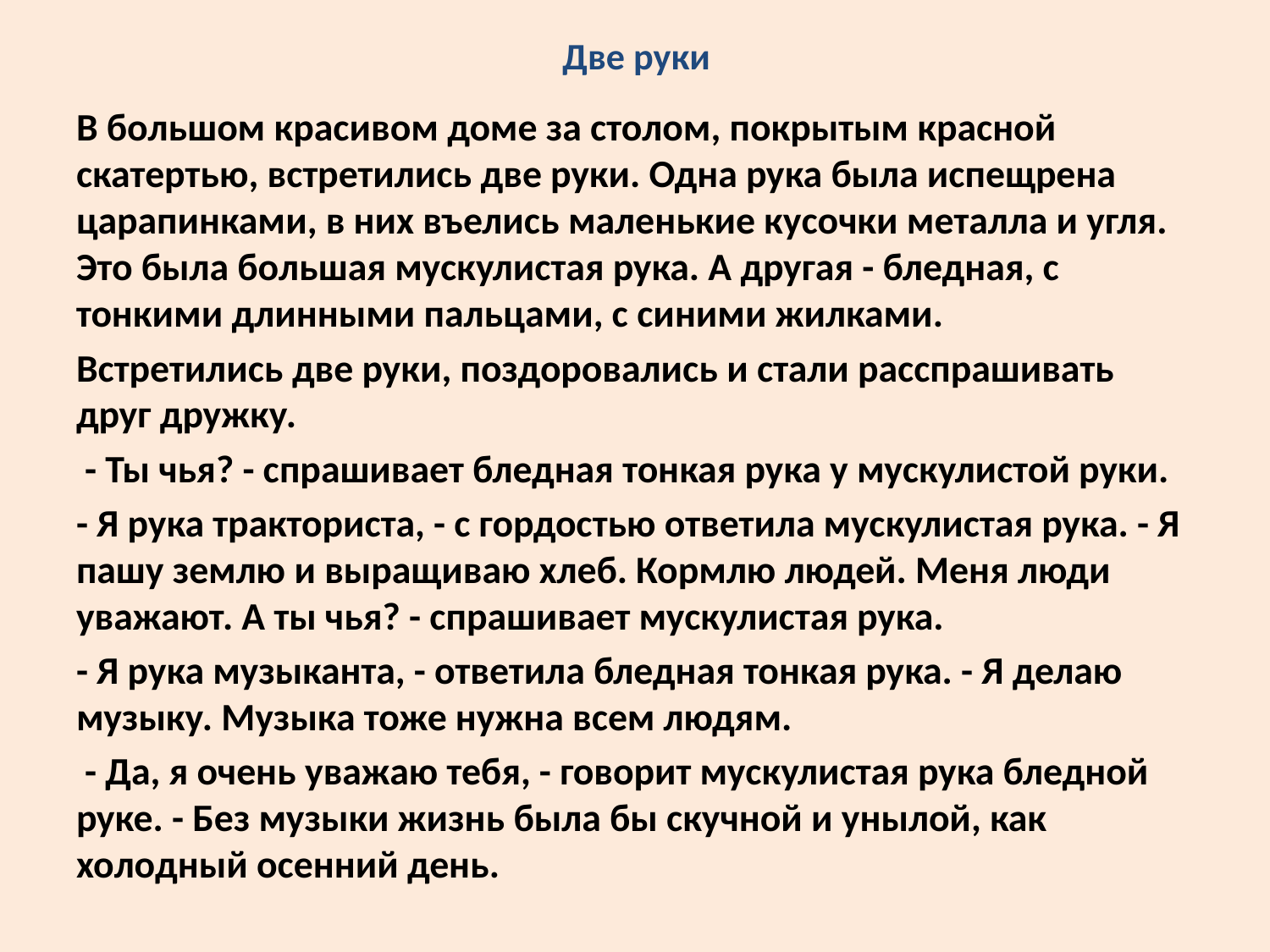

# Две руки
В большом красивом доме за столом, покрытым красной скатертью, встретились две руки. Одна рука была испещрена царапинками, в них въелись маленькие кусочки металла и угля. Это была большая мускулистая рука. А другая - бледная, с тонкими длинными пальцами, с синими жилками.
Встретились две руки, поздоровались и стали расспрашивать друг дружку.
 - Ты чья? - спрашивает бледная тонкая рука у мускулистой руки.
- Я рука тракториста, - с гордостью ответила мускулистая рука. - Я пашу землю и выращиваю хлеб. Кормлю людей. Меня люди уважают. А ты чья? - спрашивает мускулистая рука.
- Я рука музыканта, - ответила бледная тонкая рука. - Я делаю музыку. Музыка тоже нужна всем людям.
 - Да, я очень уважаю тебя, - говорит мускулистая рука бледной руке. - Без музыки жизнь была бы скучной и унылой, как холодный осенний день.